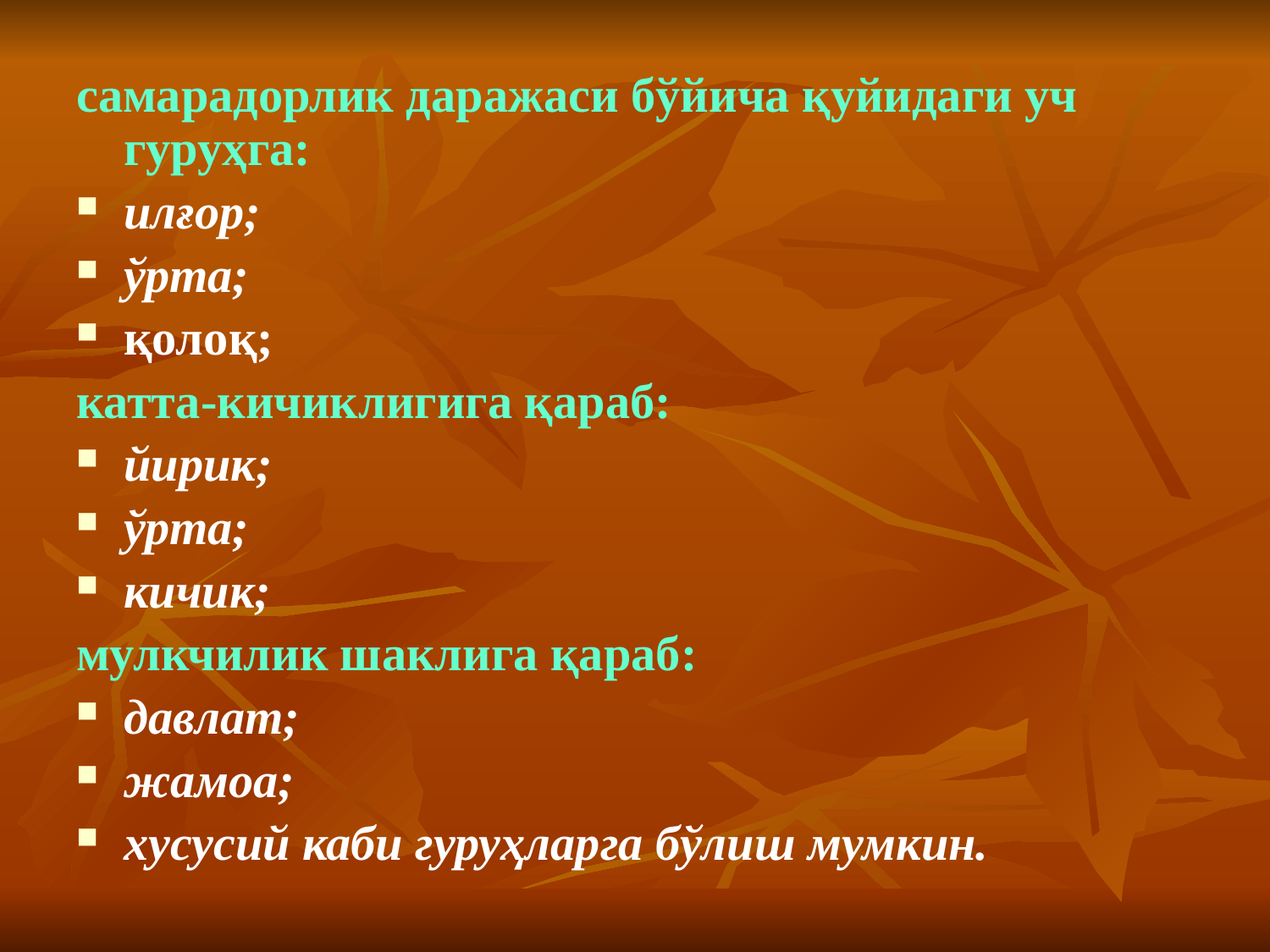

самарадорлик даражаси бўйича қуйидаги уч гуруҳга:
илғор;
ўрта;
қолоқ;
катта-кичиклигига қараб:
йирик;
ўрта;
кичик;
мулкчилик шаклига қараб:
давлат;
жамоа;
хусусий каби гуруҳларга бўлиш мумкин.